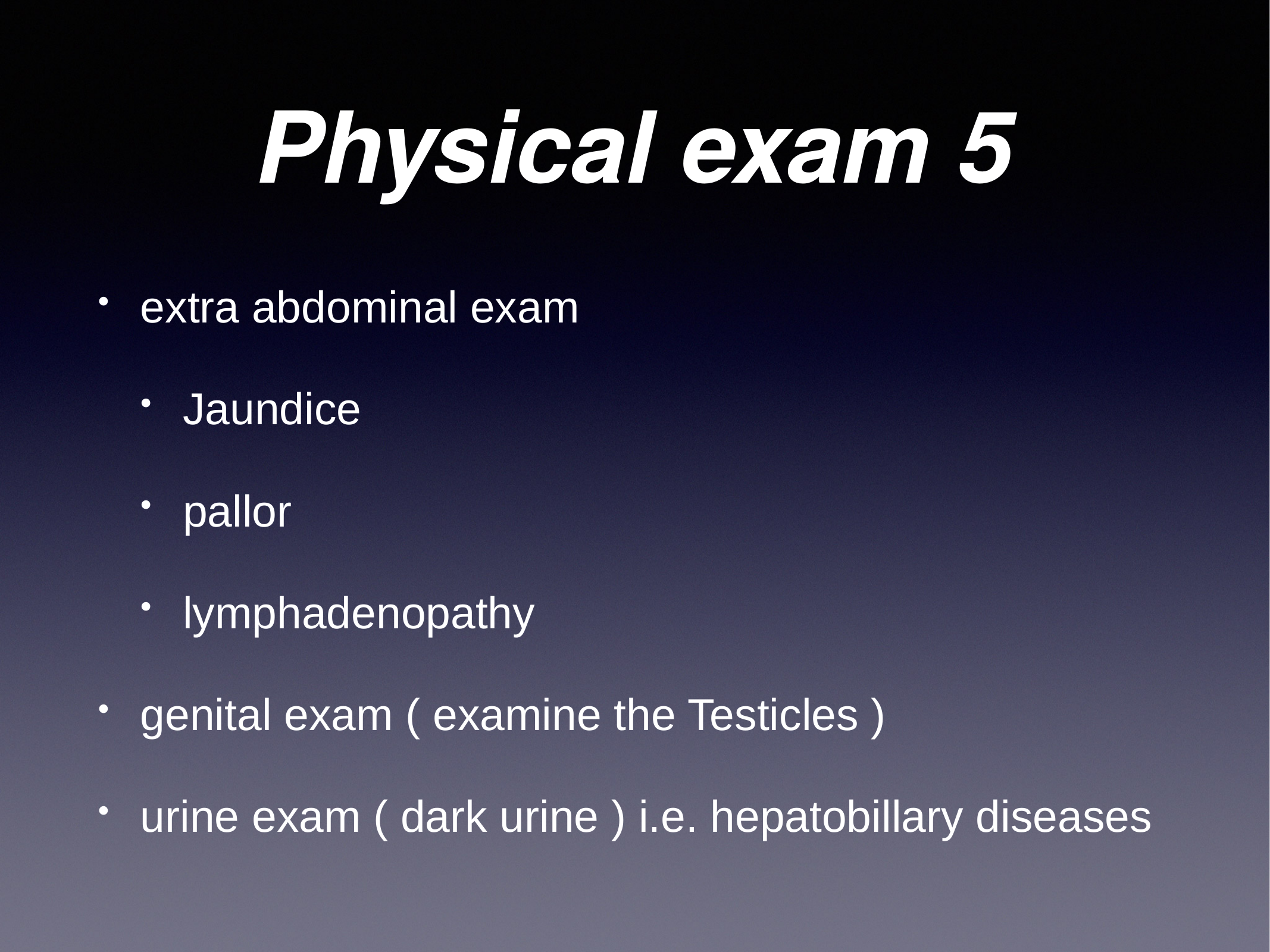

# Physical exam 5
extra abdominal exam
Jaundice
pallor
lymphadenopathy
genital exam ( examine the Testicles )
urine exam ( dark urine ) i.e. hepatobillary diseases